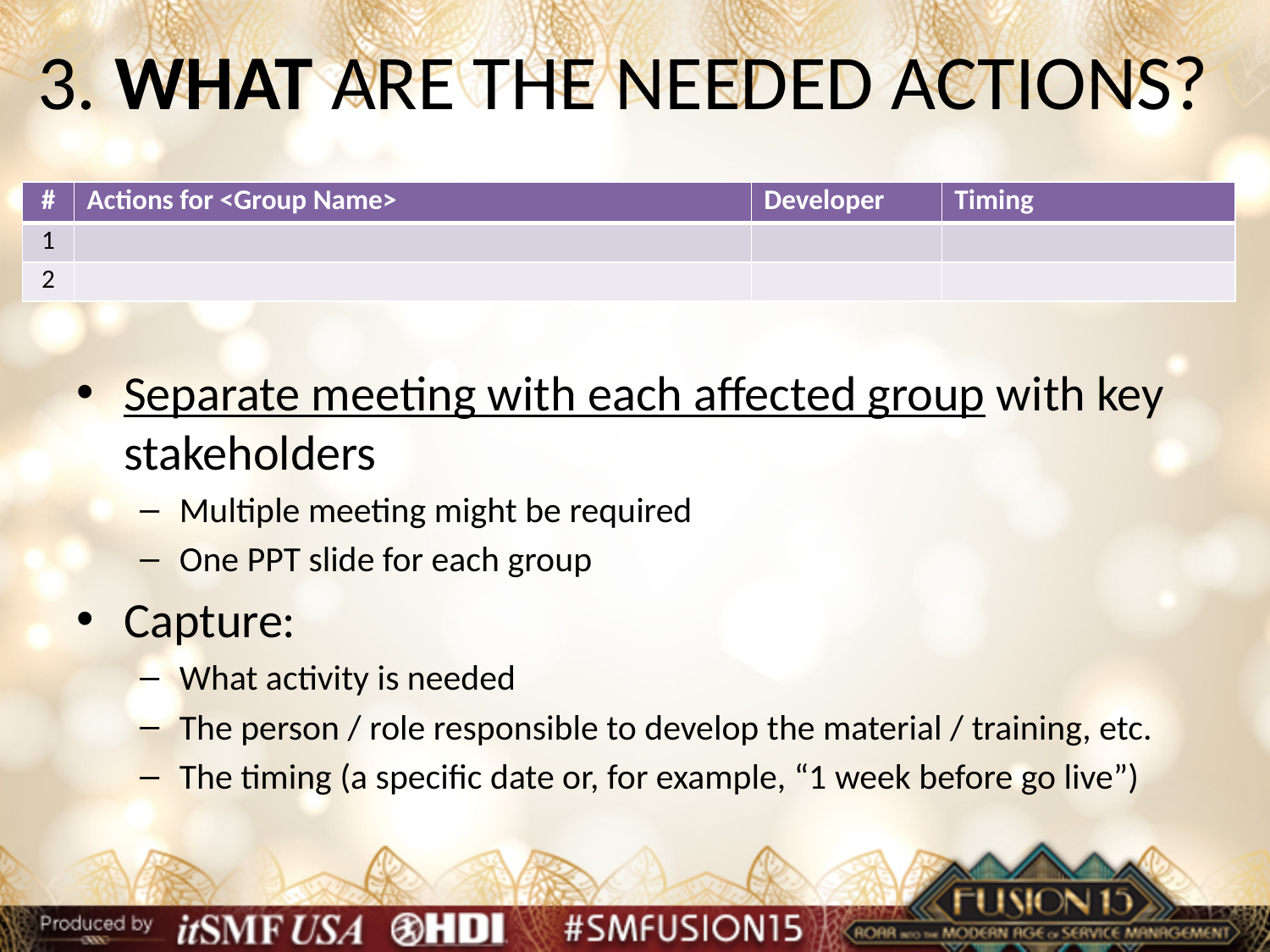

# 3. WHAT ARE THE NEEDED ACTIONS?
| # | Actions for <Group Name> | Developer | Timing |
| --- | --- | --- | --- |
| 1 |  |  |  |
| 2 |  |  |  |
Separate meeting with each affected group with key stakeholders
Multiple meeting might be required
One PPT slide for each group
Capture:
What activity is needed
The person / role responsible to develop the material / training, etc.
The timing (a specific date or, for example, “1 week before go live”)